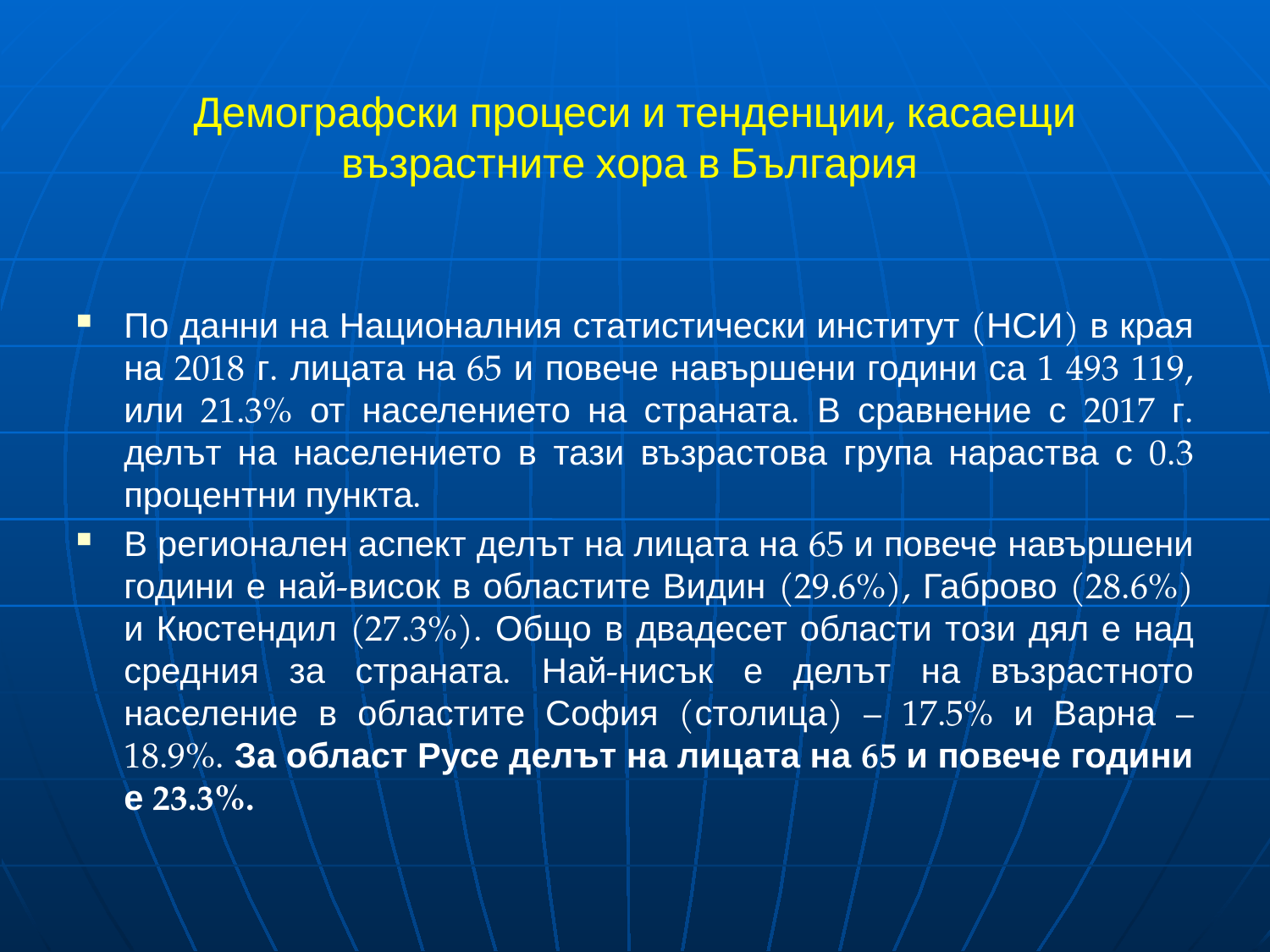

# Демографски процеси и тенденции, касаещи възрастните хора в България
По данни на Националния статистически институт (НСИ) в края на 2018 г. лицата на 65 и повече навършени години са 1 493 119, или 21.3% от населението на страната. В сравнение с 2017 г. делът на населението в тази възрастова група нараства с 0.3 процентни пункта.
В регионален аспект делът на лицата на 65 и повече навършени години е най-висок в областите Видин (29.6%), Габрово (28.6%) и Кюстендил (27.3%). Общо в двадесет области този дял е над средния за страната. Най-нисък е делът на възрастното население в областите София (столица) – 17.5% и Варна – 18.9%. За област Русе делът на лицата на 65 и повече години е 23.3%.